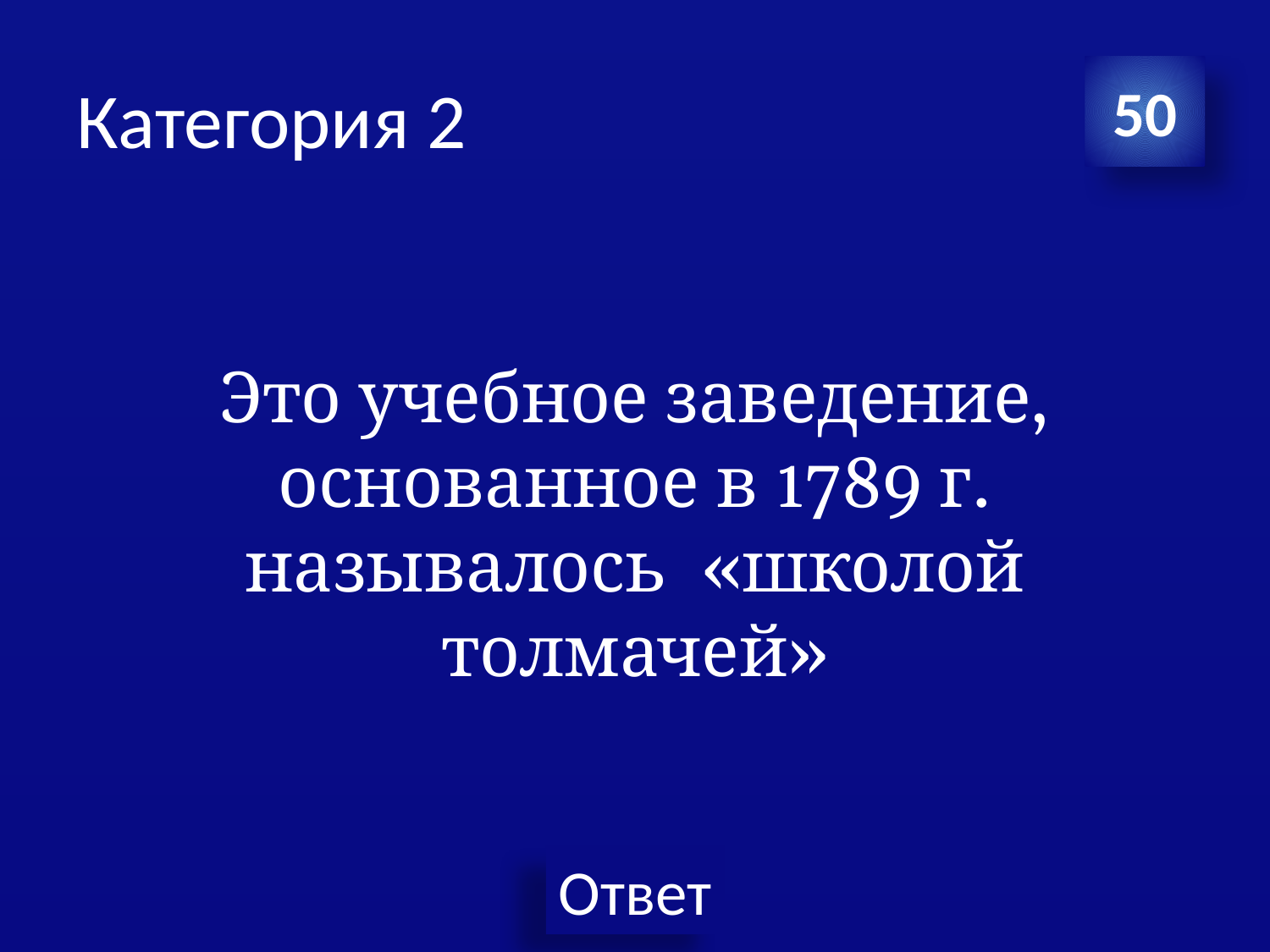

# Категория 2
50
Это учебное заведение, основанное в 1789 г. называлось  «школой толмачей»